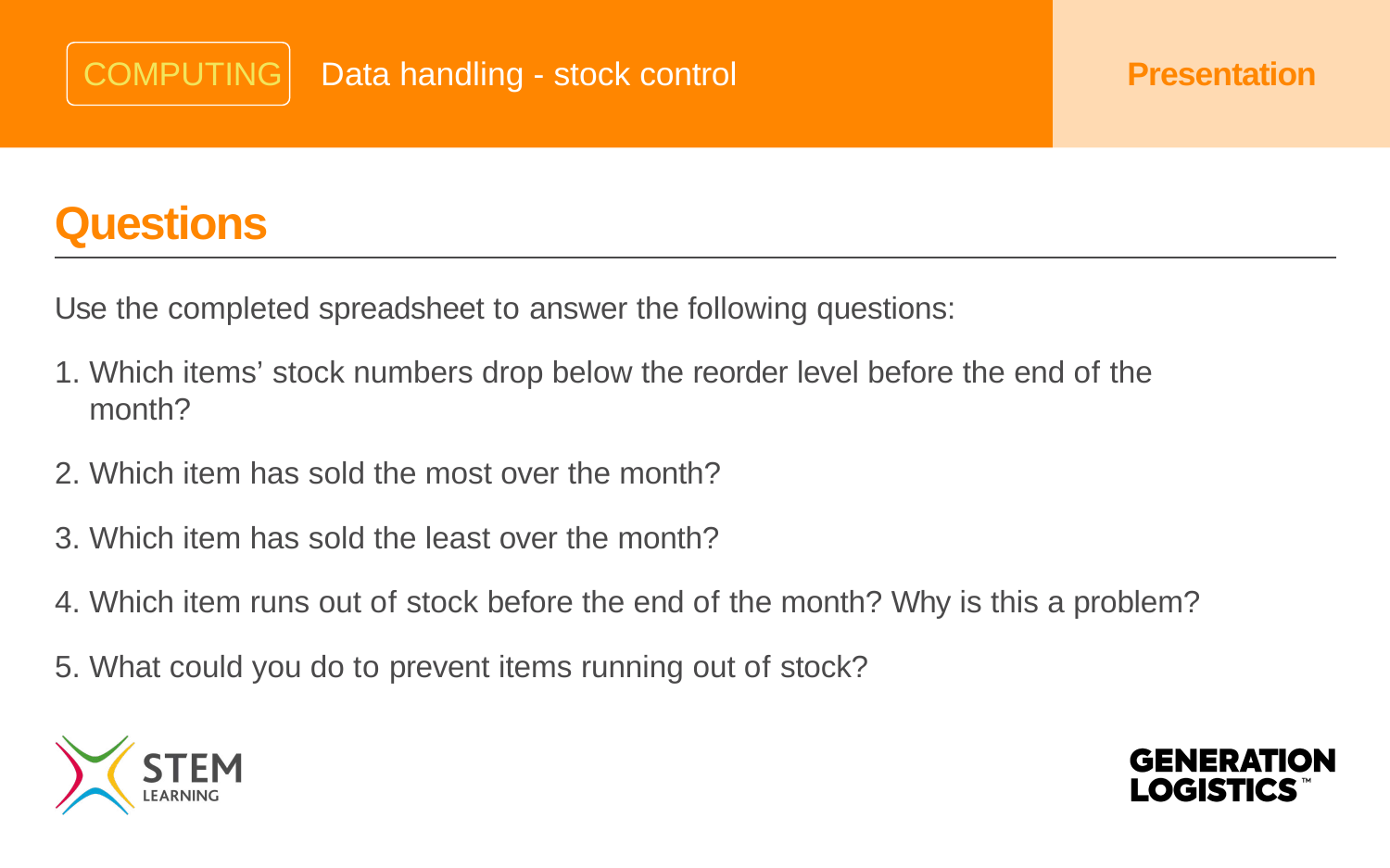

COMPUTING
# Data handling - stock control
Presentation
Questions

Use the completed spreadsheet to answer the following questions:
Which items’ stock numbers drop below the reorder level before the end of the month?
Which item has sold the most over the month?
Which item has sold the least over the month?
Which item runs out of stock before the end of the month? Why is this a problem?
What could you do to prevent items running out of stock?